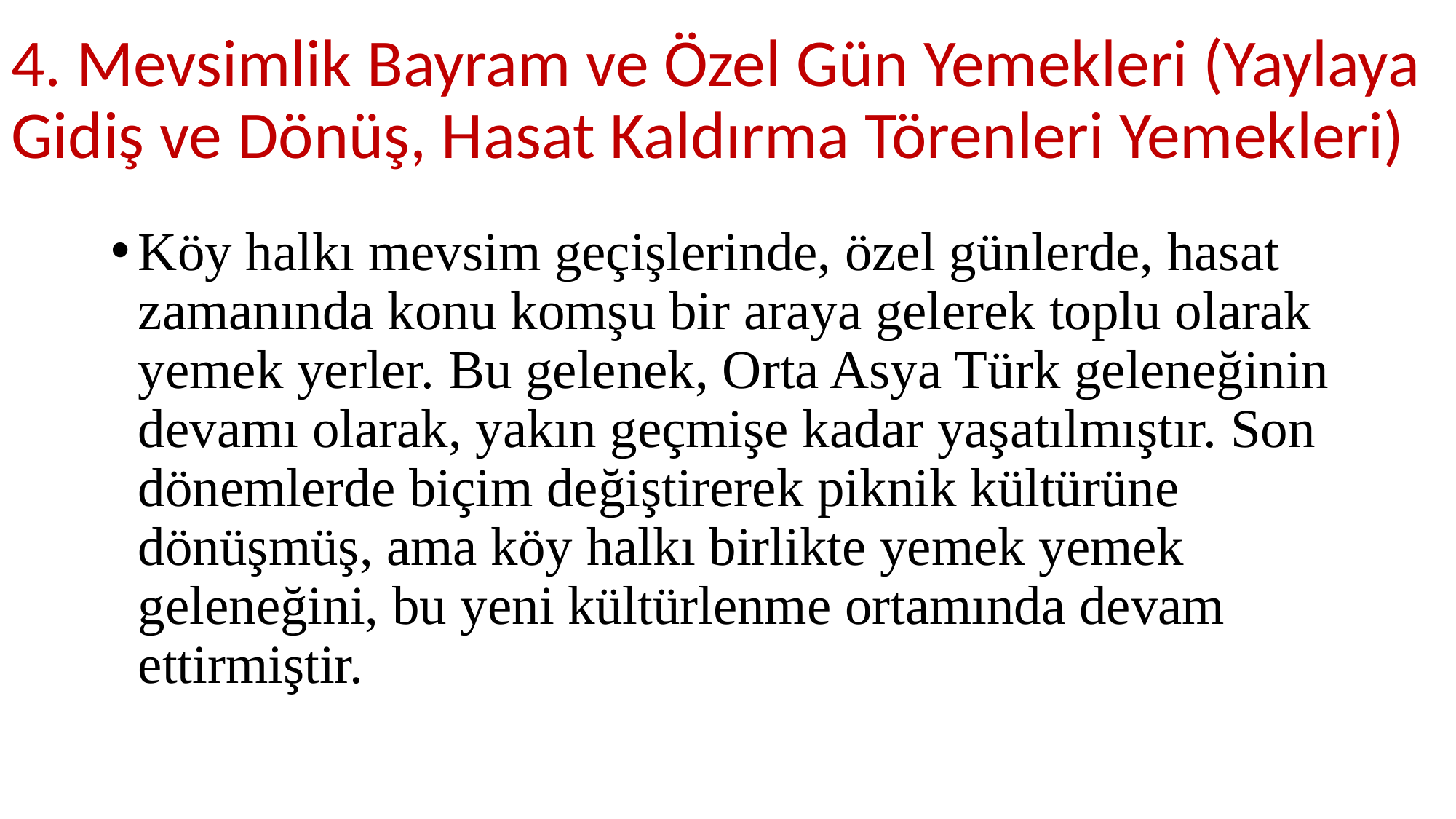

# 4. Mevsimlik Bayram ve Özel Gün Yemekleri (Yaylaya Gidiş ve Dönüş, Hasat Kaldırma Törenleri Yemekleri)
Köy halkı mevsim geçişlerinde, özel günlerde, hasat zamanında konu komşu bir araya gelerek toplu olarak yemek yerler. Bu gelenek, Orta Asya Türk geleneğinin devamı olarak, yakın geçmişe kadar yaşatılmıştır. Son dönemlerde biçim değiştirerek piknik kültürüne dönüşmüş, ama köy halkı birlikte yemek yemek geleneğini, bu yeni kültürlenme ortamında devam ettirmiştir.